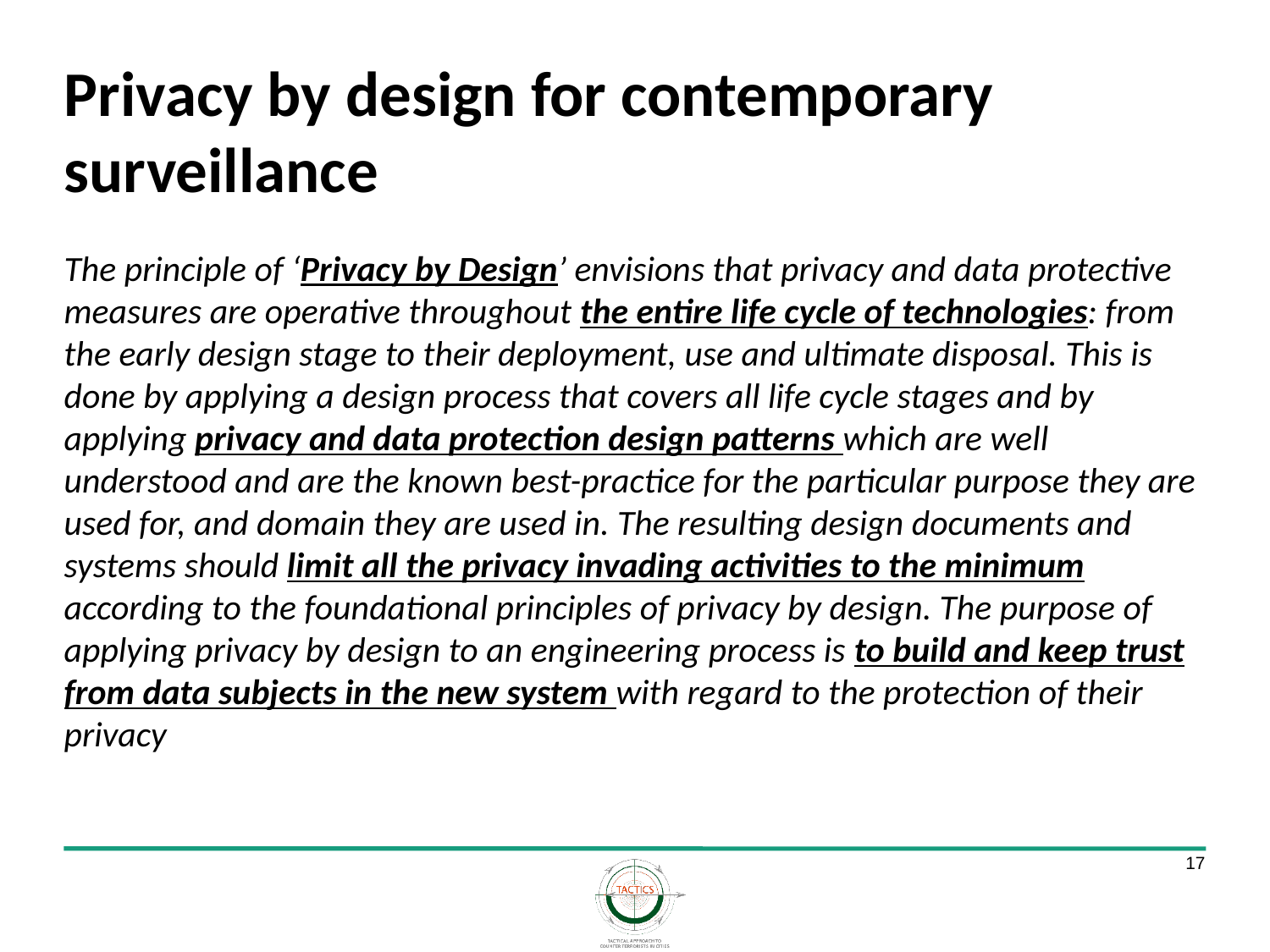

# Privacy by design for contemporary surveillance
The principle of ‘Privacy by Design’ envisions that privacy and data protective measures are operative throughout the entire life cycle of technologies: from the early design stage to their deployment, use and ultimate disposal. This is done by applying a design process that covers all life cycle stages and by applying privacy and data protection design patterns which are well understood and are the known best-practice for the particular purpose they are used for, and domain they are used in. The resulting design documents and systems should limit all the privacy invading activities to the minimum according to the foundational principles of privacy by design. The purpose of applying privacy by design to an engineering process is to build and keep trust from data subjects in the new system with regard to the protection of their privacy